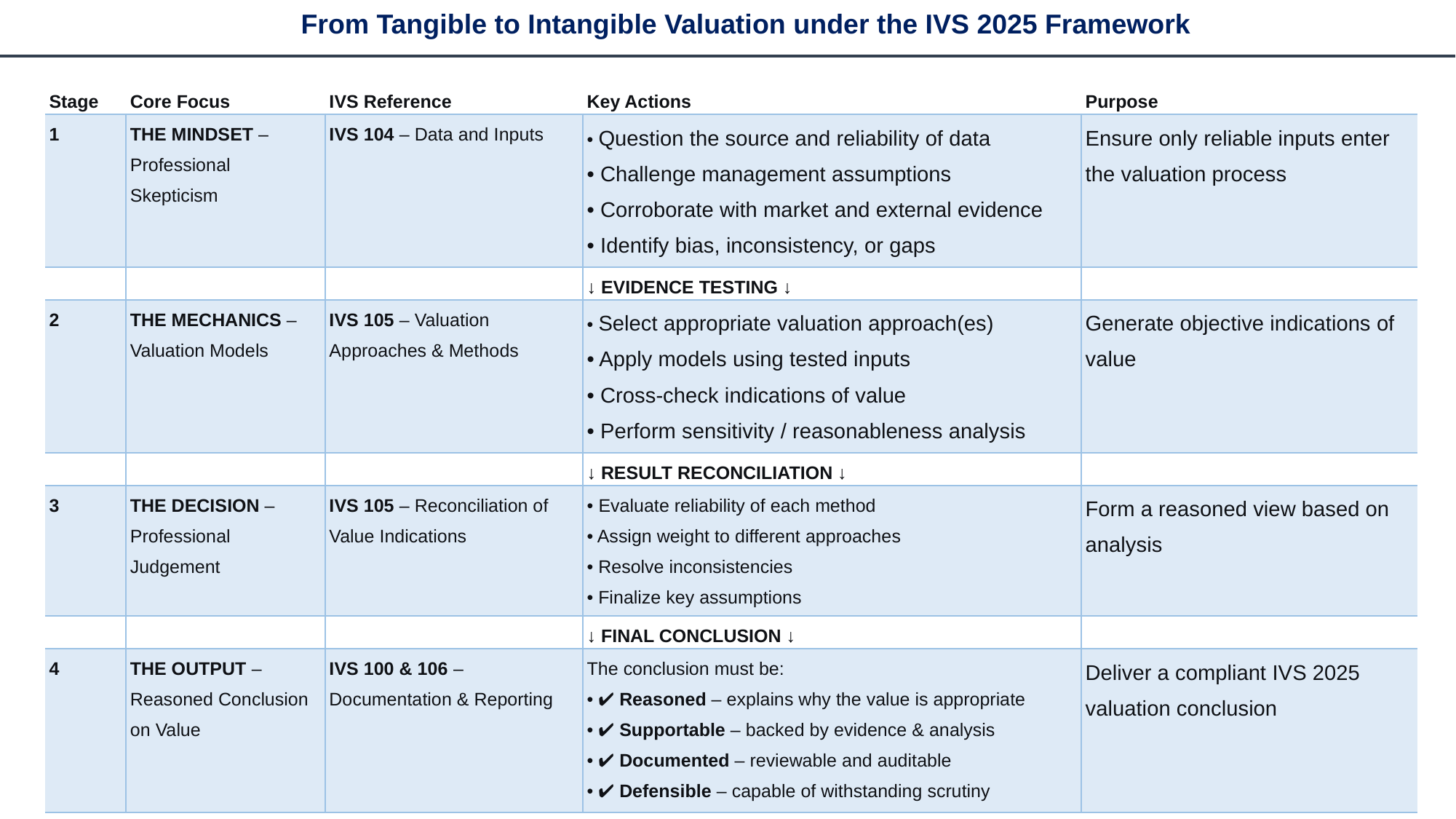

From Tangible to Intangible Valuation under the IVS 2025 Framework
| Stage | Core Focus | IVS Reference | Key Actions | Purpose |
| --- | --- | --- | --- | --- |
| 1 | THE MINDSET – Professional Skepticism | IVS 104 – Data and Inputs | • Question the source and reliability of data • Challenge management assumptions • Corroborate with market and external evidence • Identify bias, inconsistency, or gaps | Ensure only reliable inputs enter the valuation process |
|  |  |  | ↓ EVIDENCE TESTING ↓ |  |
| 2 | THE MECHANICS – Valuation Models | IVS 105 – Valuation Approaches & Methods | • Select appropriate valuation approach(es) • Apply models using tested inputs • Cross-check indications of value • Perform sensitivity / reasonableness analysis | Generate objective indications of value |
|  |  |  | ↓ RESULT RECONCILIATION ↓ |  |
| 3 | THE DECISION – Professional Judgement | IVS 105 – Reconciliation of Value Indications | • Evaluate reliability of each method • Assign weight to different approaches • Resolve inconsistencies • Finalize key assumptions | Form a reasoned view based on analysis |
|  |  |  | ↓ FINAL CONCLUSION ↓ |  |
| 4 | THE OUTPUT – Reasoned Conclusion on Value | IVS 100 & 106 – Documentation & Reporting | The conclusion must be: • ✔ Reasoned – explains why the value is appropriate • ✔ Supportable – backed by evidence & analysis • ✔ Documented – reviewable and auditable • ✔ Defensible – capable of withstanding scrutiny | Deliver a compliant IVS 2025 valuation conclusion |